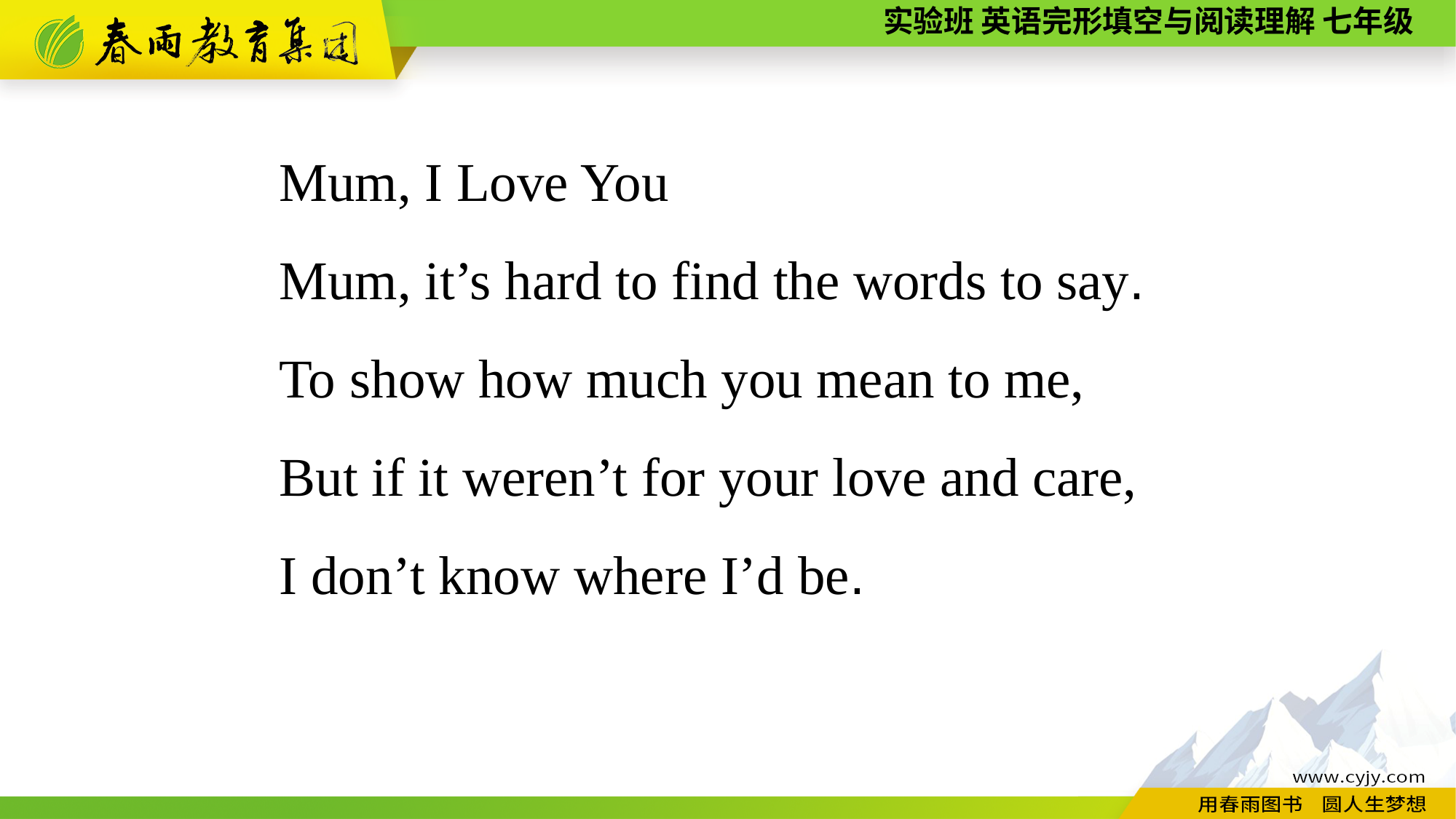

Mum, I Love You
Mum, it’s hard to find the words to say.
To show how much you mean to me,
But if it weren’t for your love and care,
I don’t know where I’d be.